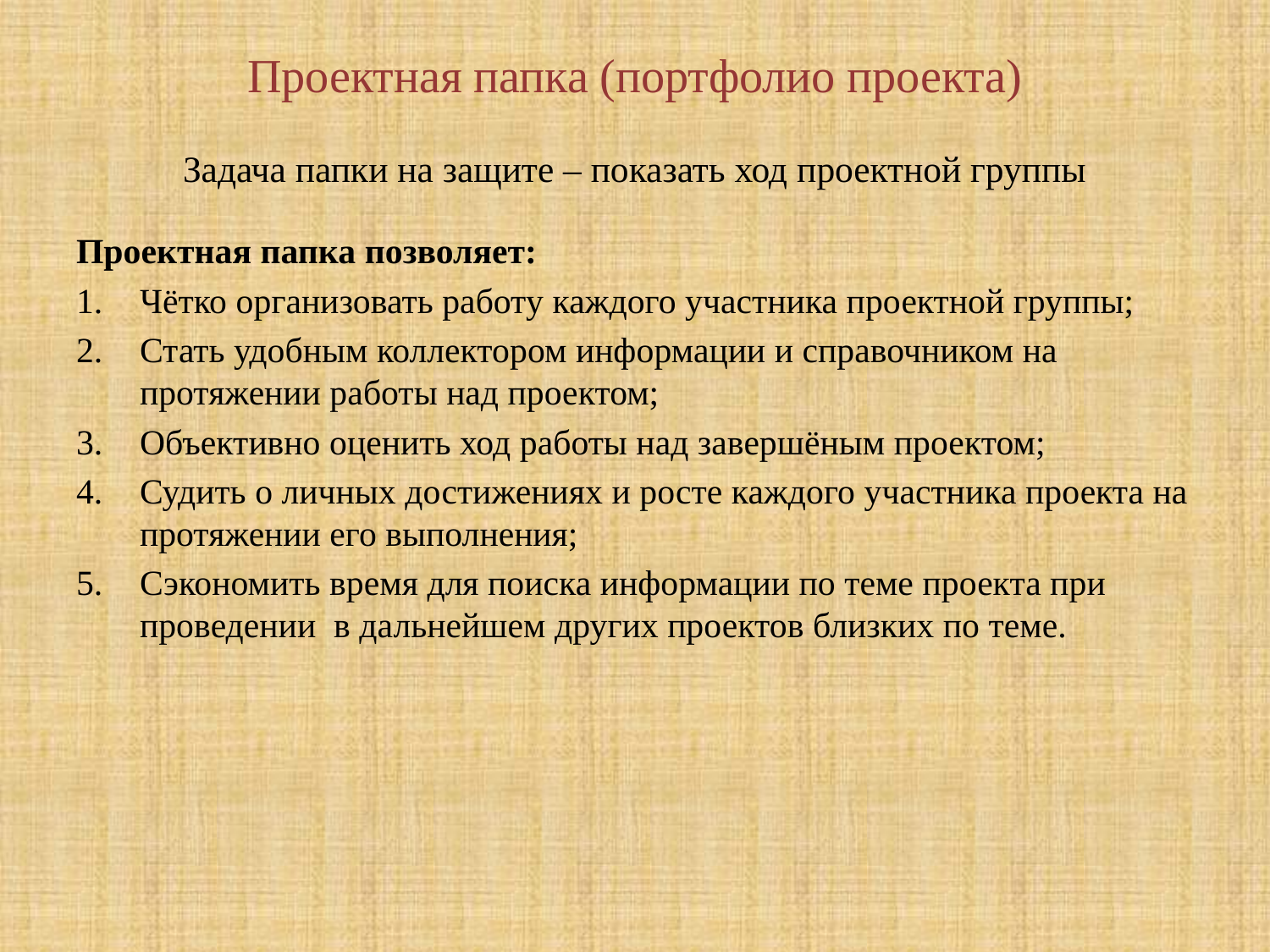

# Проектная папка (портфолио проекта) Задача папки на защите – показать ход проектной группы
Проектная папка позволяет:
Чётко организовать работу каждого участника проектной группы;
Стать удобным коллектором информации и справочником на протяжении работы над проектом;
Объективно оценить ход работы над завершёным проектом;
Судить о личных достижениях и росте каждого участника проекта на протяжении его выполнения;
Сэкономить время для поиска информации по теме проекта при проведении  в дальнейшем других проектов близких по теме.